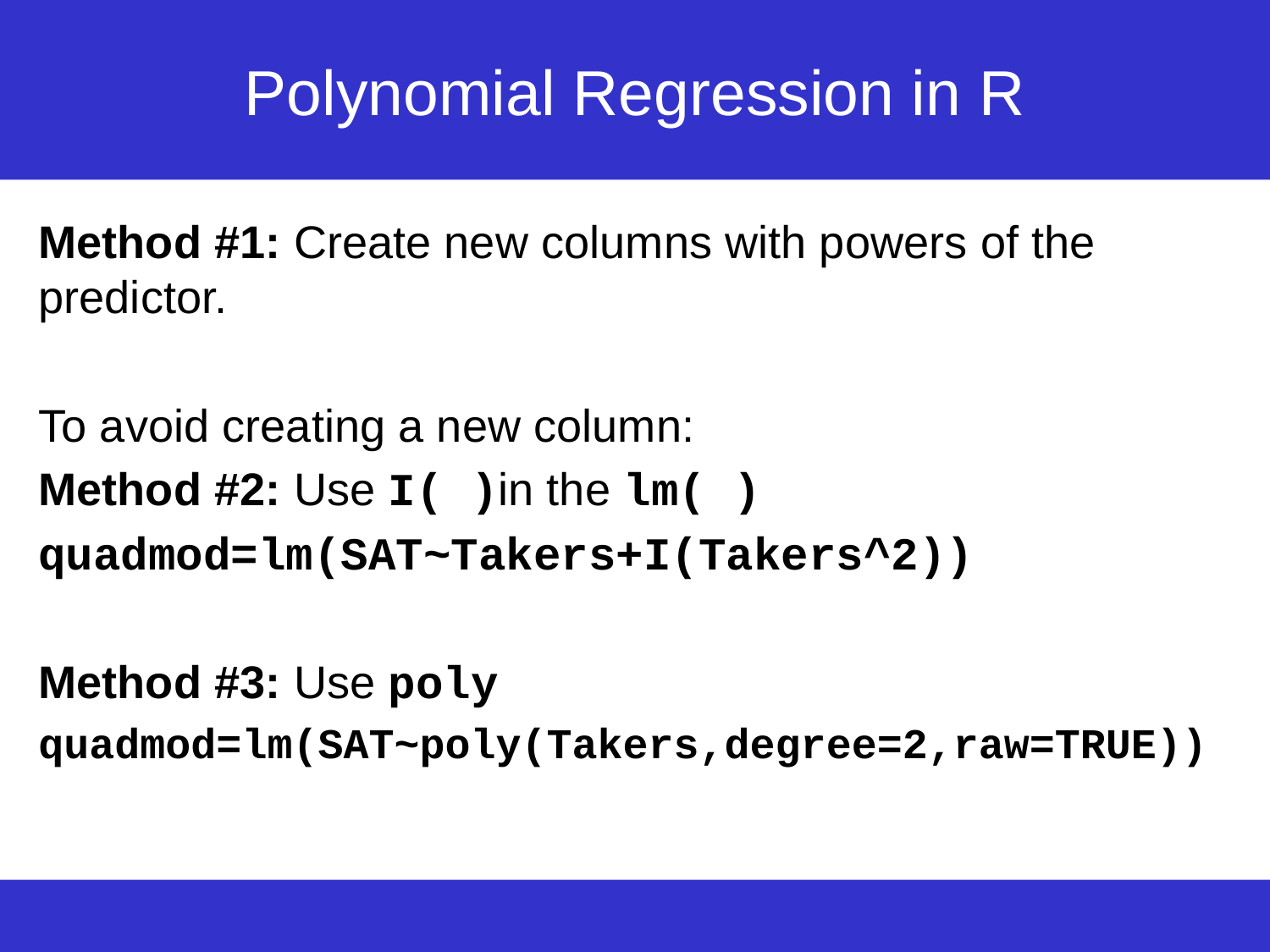

# Polynomial Regression in R
Method #1: Create new columns with powers of the predictor.

To avoid creating a new column:
Method #2: Use I( )in the lm( )
quadmod=lm(SAT~Takers+I(Takers^2))

Method #3: Use poly
quadmod=lm(SAT~poly(Takers,degree=2,raw=TRUE))